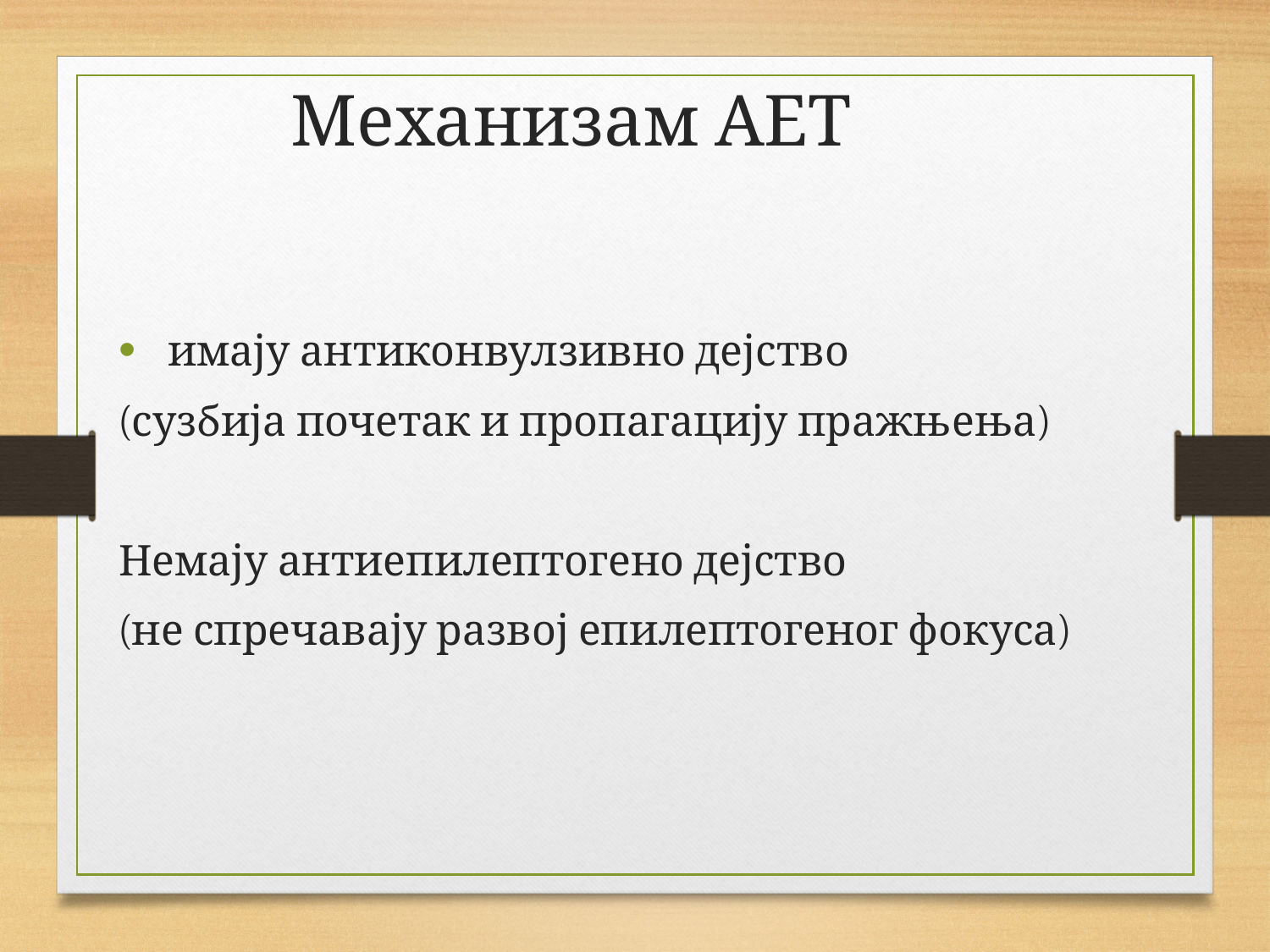

Механизам АЕТ
 имају антиконвулзивно дејство
(сузбија почетак и пропагацију пражњења)

Немају антиепилептогено дејство
(не спречавају развој епилептогеног фокуса)